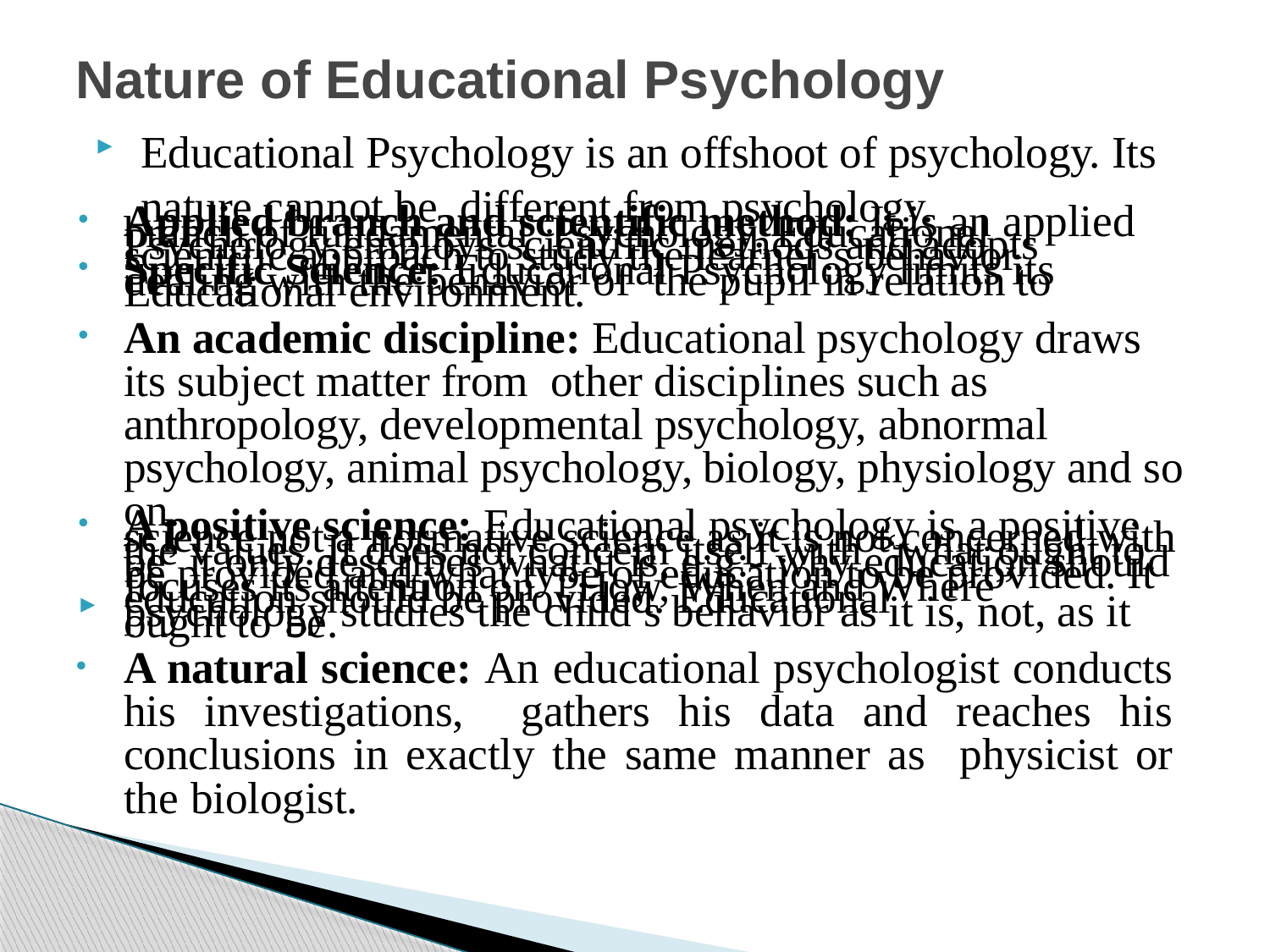

# Nature of Educational Psychology
Educational Psychology is an offshoot of psychology. Its nature cannot be  different from psychology.
Applied branch and scientific method: It is an applied branch of fundamental  Psychology. Educational Psychology employs scientific methods and adopts  scientific approach to study the learner’s behavior.
Specific Science: Educational Psychology limits its dealing with the behavior of  the pupil in relation to Educational environment.
An academic discipline: Educational psychology draws its subject matter from  other disciplines such as anthropology, developmental psychology, abnormal  psychology, animal psychology, biology, physiology and so on.
A positive science: Educational psychology is a positive science not a normative science as it is not concerned with the values. It does not concern itself with  ‘what ought to be’ it only describes what it is, e:g:- why education should be provided and what type of education to be provided. It focuses its attention on  “How, When and Where” education should be provided. Educational
psychology studies the child’s behavior as it is, not, as it ought to be.
A natural science: An educational psychologist conducts his investigations,  gathers his data and reaches his conclusions in exactly the same manner as  physicist or the biologist.